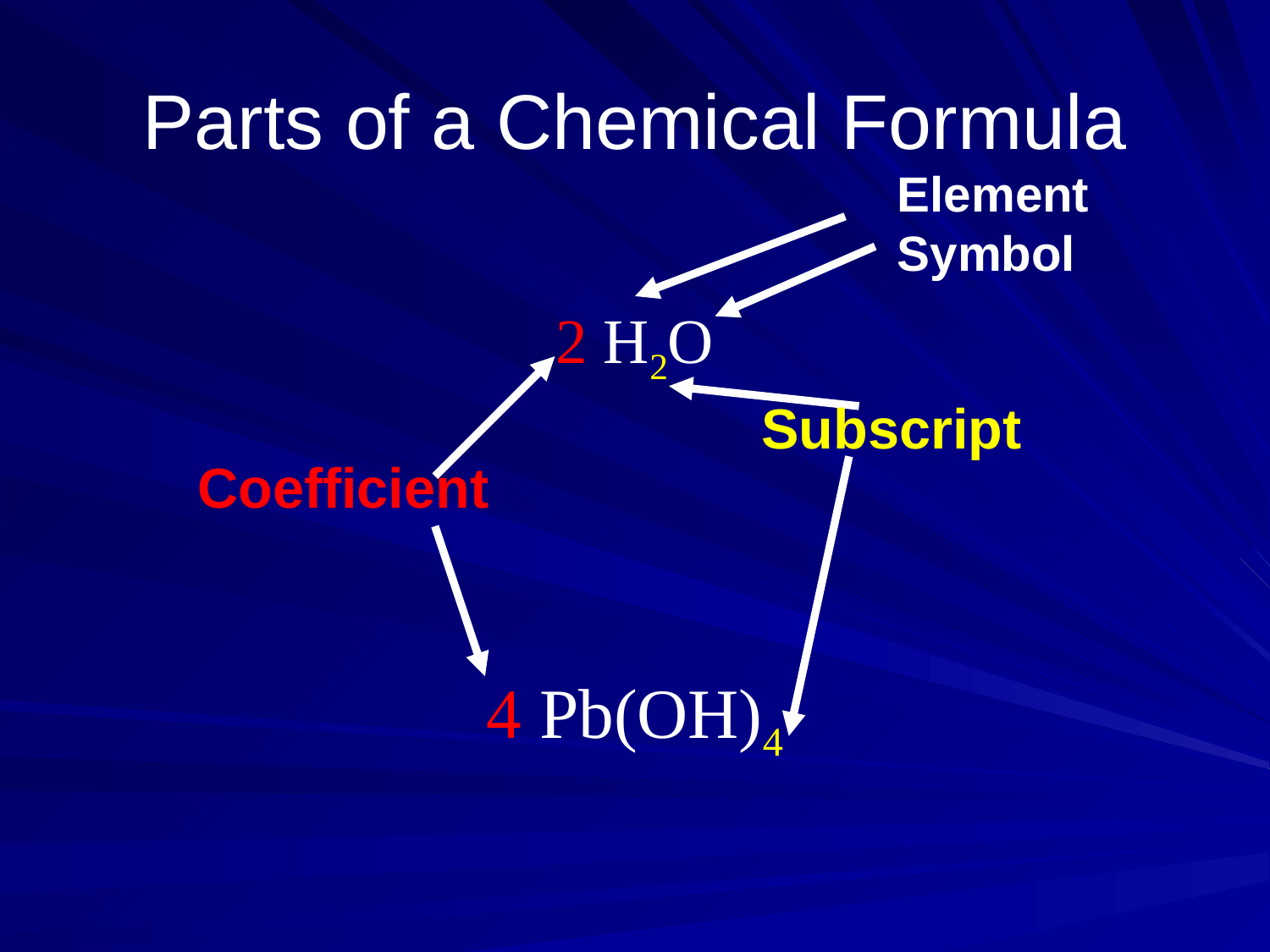

# Parts of a Chemical Formula
Element Symbol

2 H2O

4 Pb(OH)4

Subscript
Coefficient